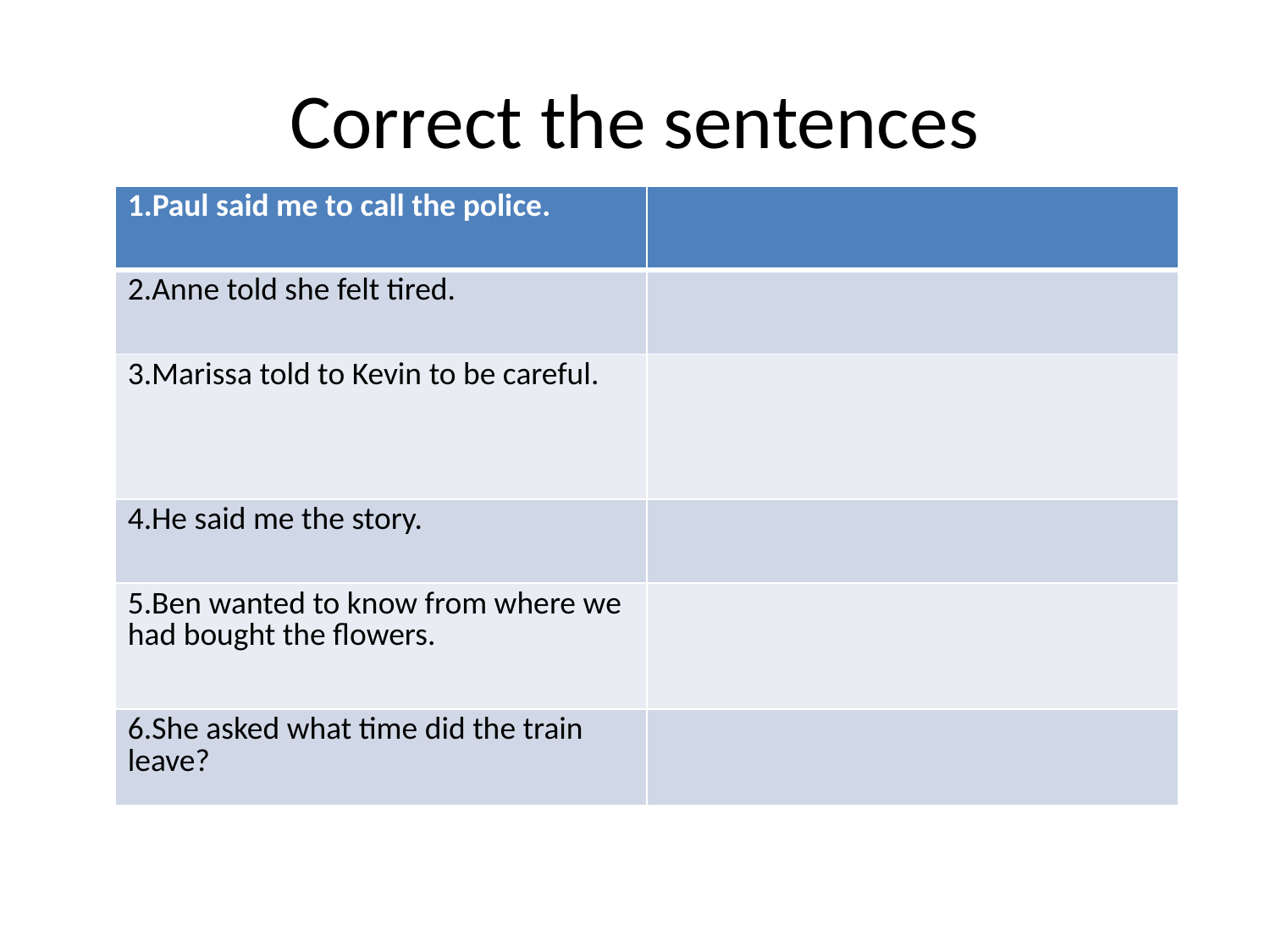

# Correct the sentences
| 1.Paul said me to call the police. |  |
| --- | --- |
| 2.Anne told she felt tired. |  |
| 3.Marissa told to Kevin to be careful. |  |
| 4.He said me the story. |  |
| 5.Ben wanted to know from where we had bought the flowers. |  |
| 6.She asked what time did the train leave? |  |